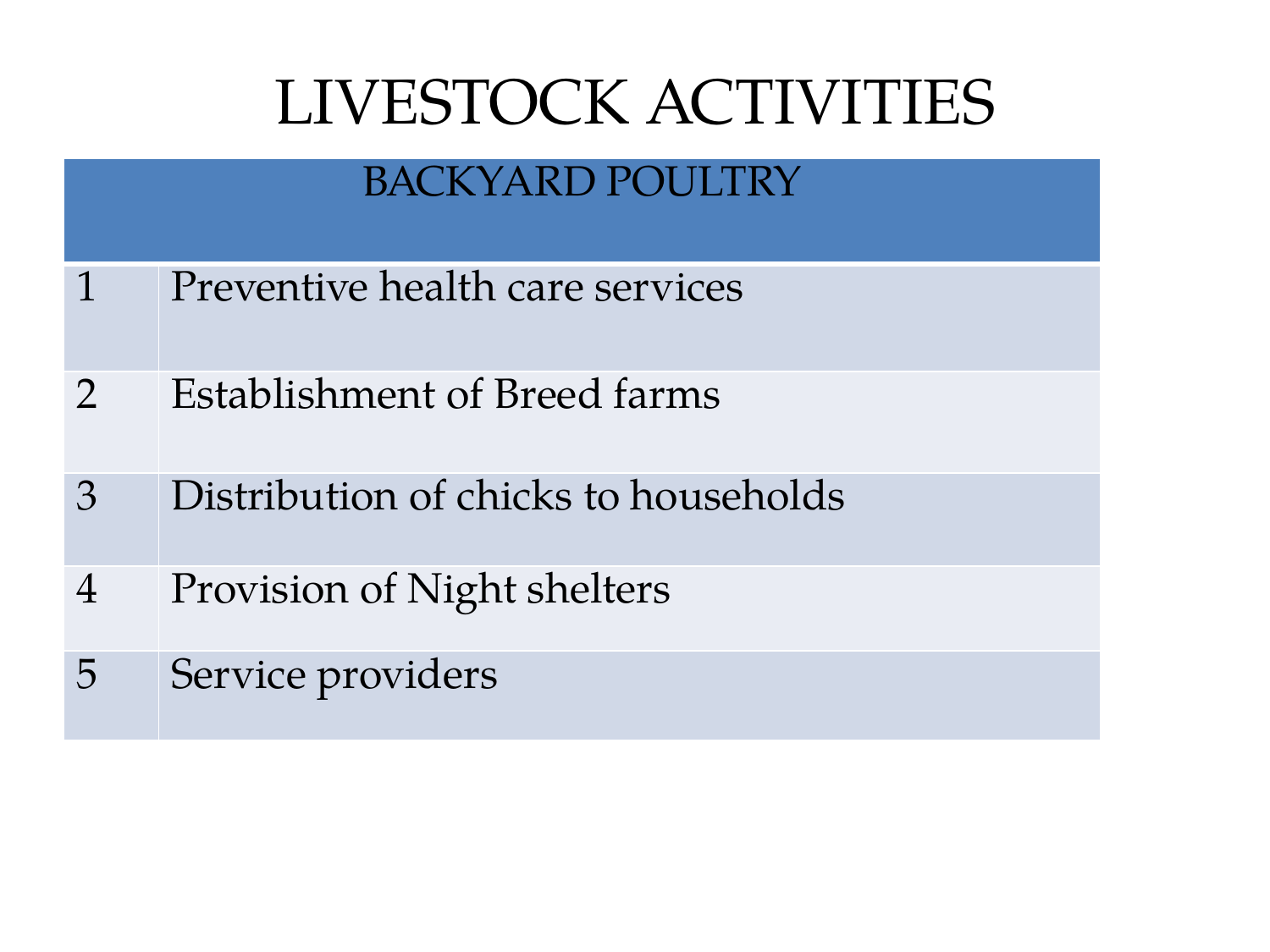

# LIVESTOCK ACTIVITIES
| BACKYARD POULTRY |  |
| --- | --- |
| 1 | Preventive health care services |
| 2 | Establishment of Breed farms |
| 3 | Distribution of chicks to households |
| 4 | Provision of Night shelters |
| 5 | Service providers |